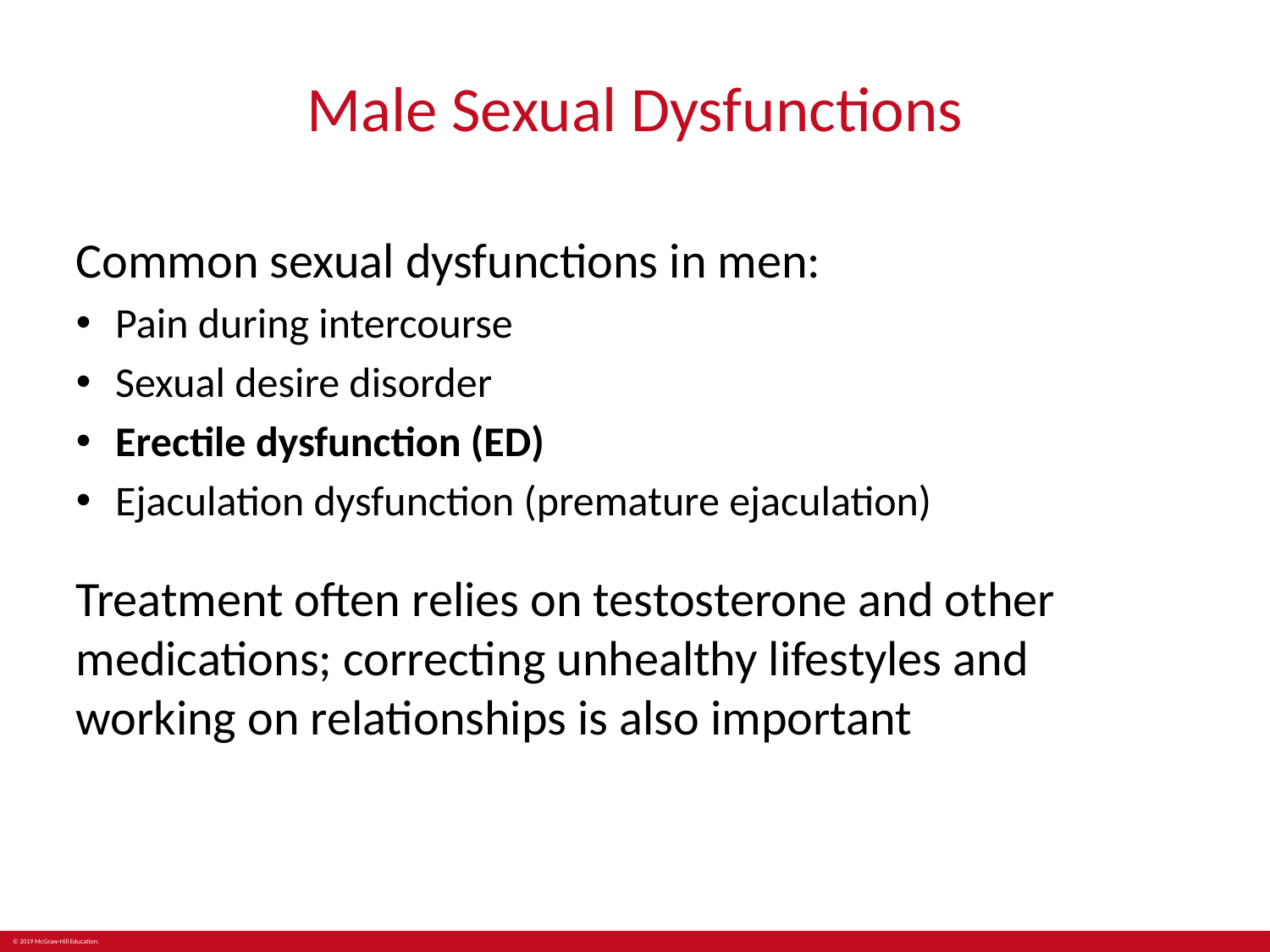

# Male Sexual Dysfunctions
Common sexual dysfunctions in men:
Pain during intercourse
Sexual desire disorder
Erectile dysfunction (ED)
Ejaculation dysfunction (premature ejaculation)
Treatment often relies on testosterone and other medications; correcting unhealthy lifestyles and working on relationships is also important